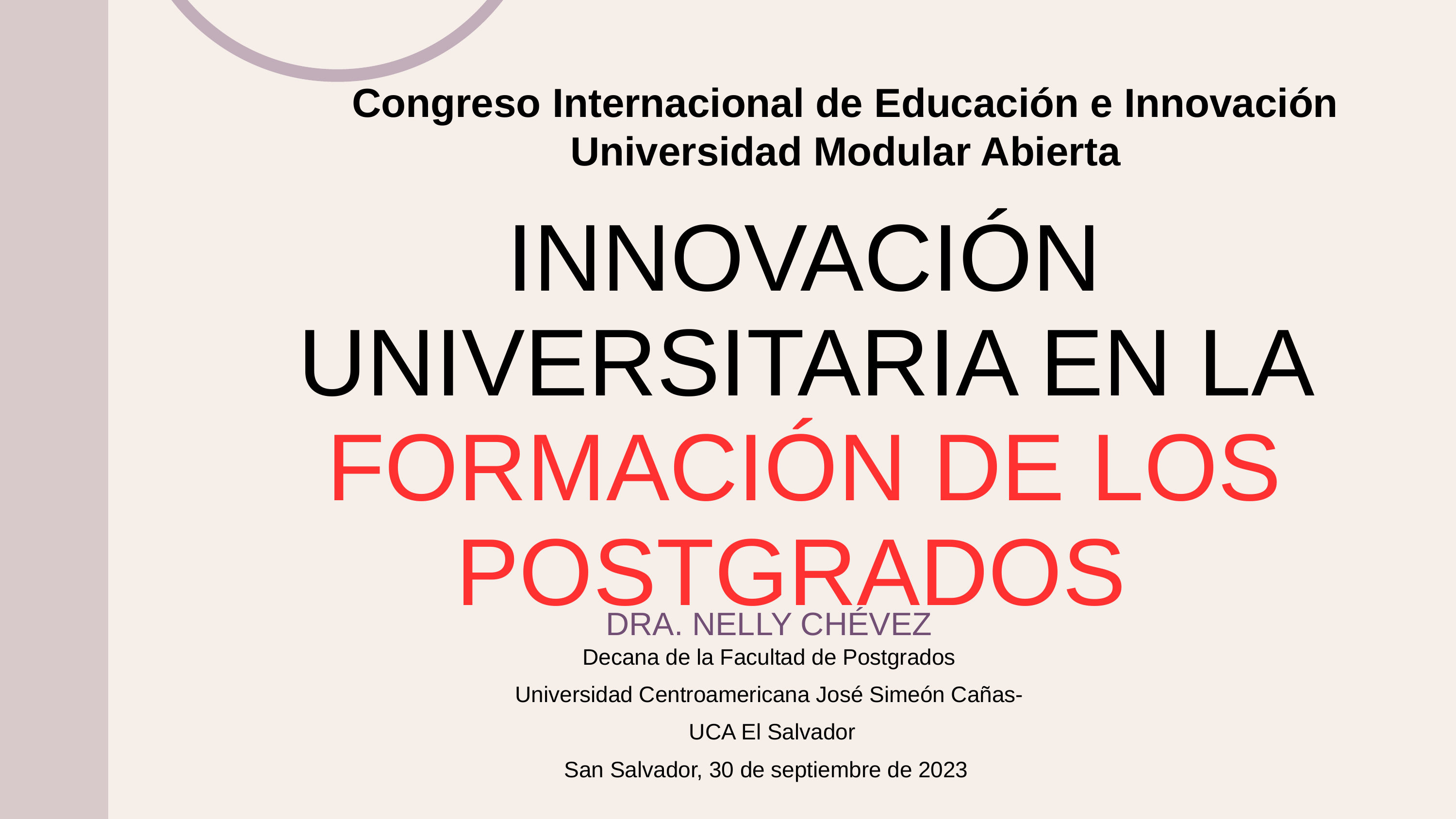

Congreso Internacional de Educación e Innovación
Universidad Modular Abierta
INNOVACIÓN UNIVERSITARIA EN LA FORMACIÓN DE LOS POSTGRADOS
DRA. NELLY CHÉVEZ
Decana de la Facultad de Postgrados
Universidad Centroamericana José Simeón Cañas-
 UCA El Salvador
San Salvador, 30 de septiembre de 2023